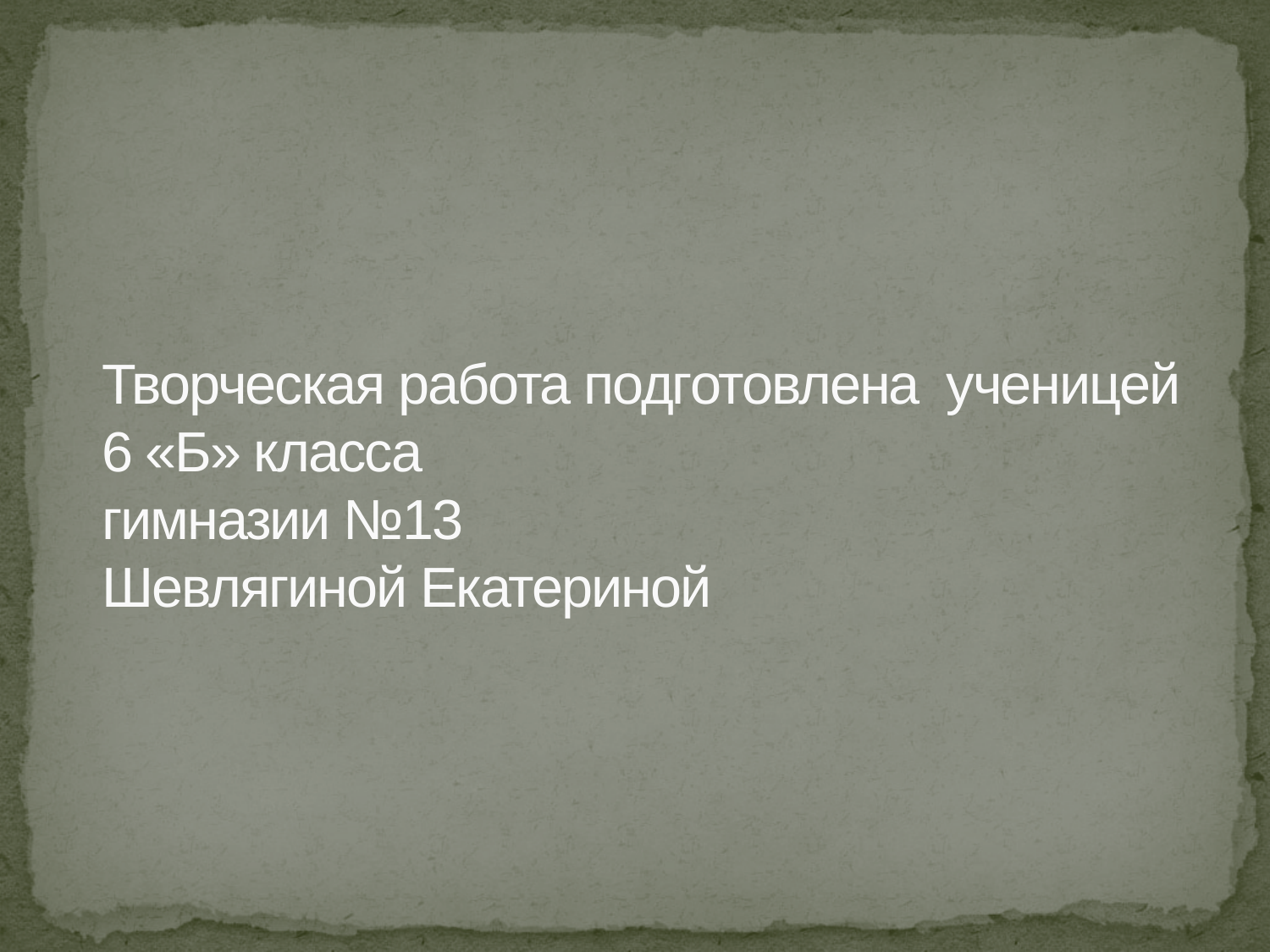

# Творческая работа подготовлена  ученицей  6 «Б» класса гимназии №13 Шевлягиной Екатериной